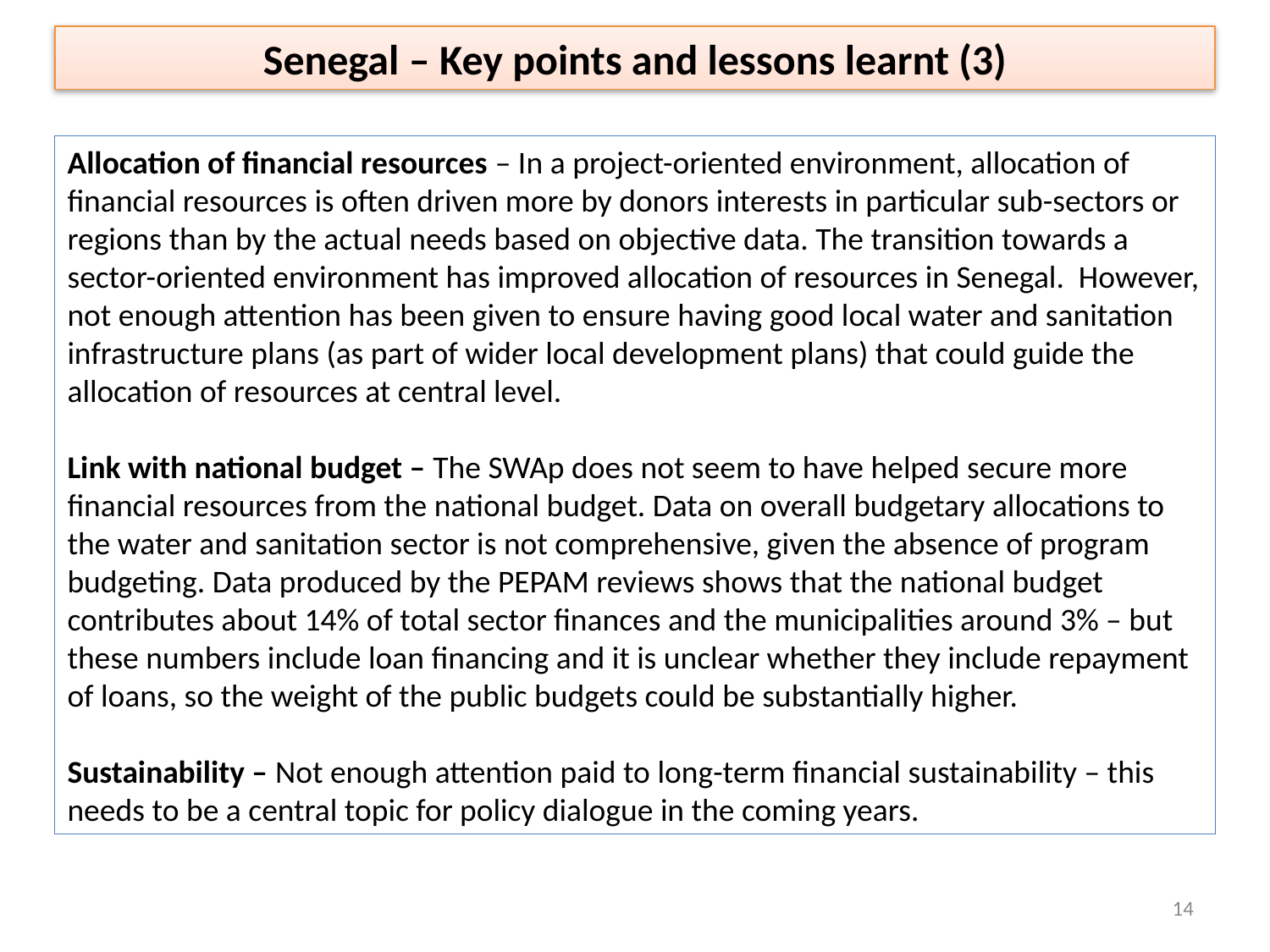

Senegal – Key points and lessons learnt (3)
Allocation of financial resources – In a project-oriented environment, allocation of financial resources is often driven more by donors interests in particular sub-sectors or regions than by the actual needs based on objective data. The transition towards a sector-oriented environment has improved allocation of resources in Senegal.  However, not enough attention has been given to ensure having good local water and sanitation infrastructure plans (as part of wider local development plans) that could guide the allocation of resources at central level.

Link with national budget – The SWAp does not seem to have helped secure more financial resources from the national budget. Data on overall budgetary allocations to the water and sanitation sector is not comprehensive, given the absence of program budgeting. Data produced by the PEPAM reviews shows that the national budget contributes about 14% of total sector finances and the municipalities around 3% – but these numbers include loan financing and it is unclear whether they include repayment of loans, so the weight of the public budgets could be substantially higher.

Sustainability – Not enough attention paid to long-term financial sustainability – this needs to be a central topic for policy dialogue in the coming years.
14